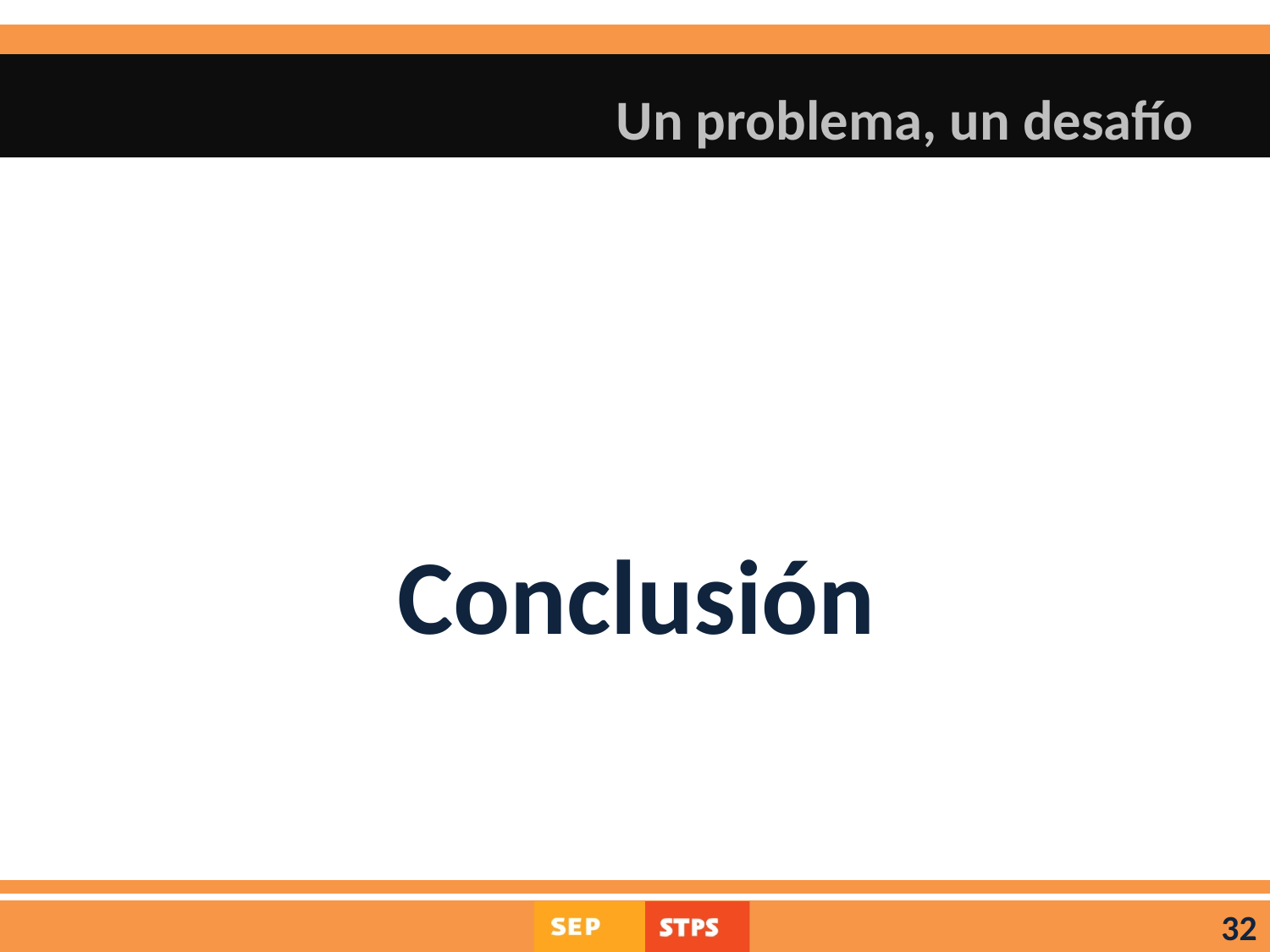

# Un problema, un desafío
Conclusión
32